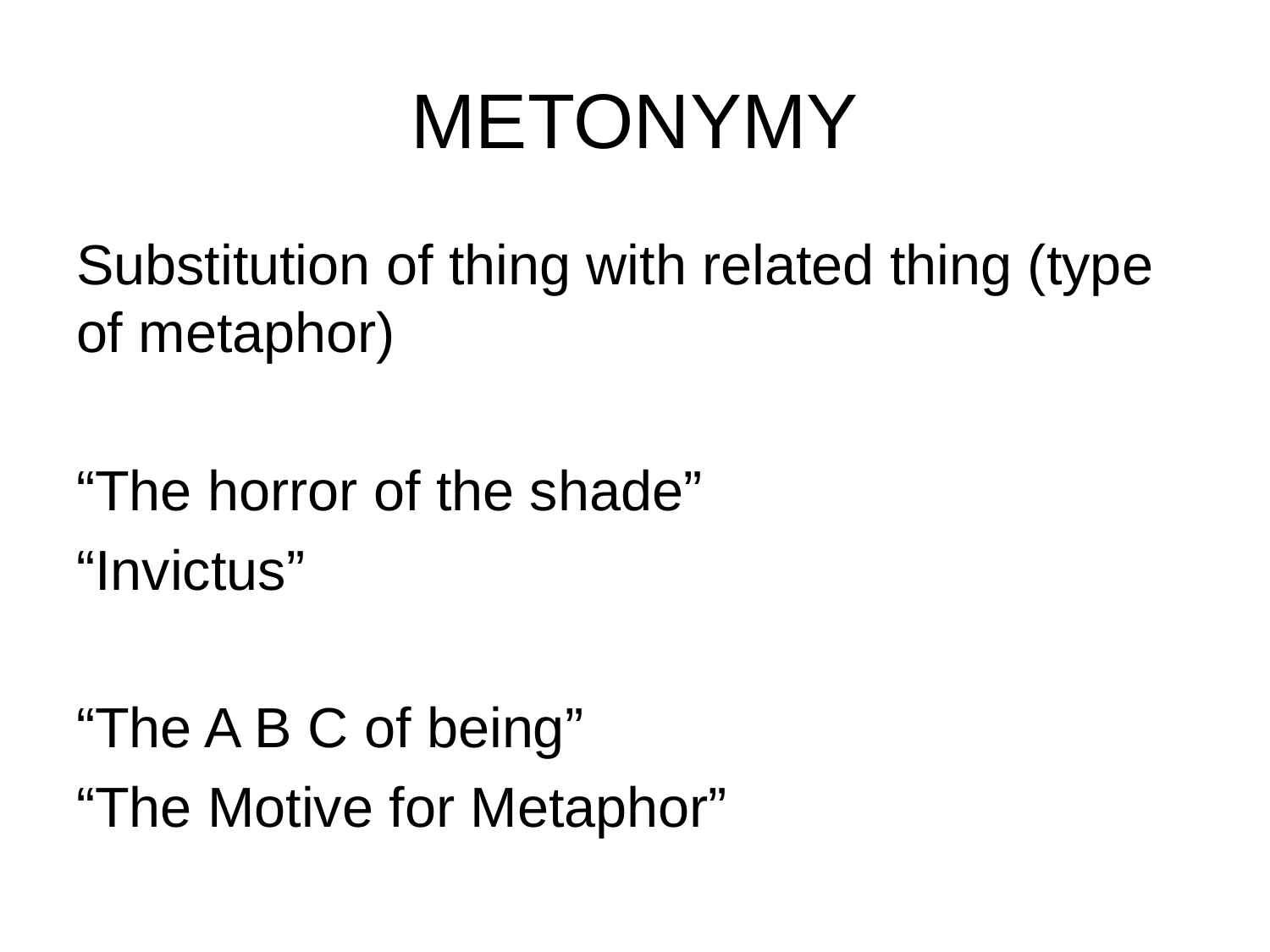

# METONYMY
Substitution of thing with related thing (type of metaphor)

“The horror of the shade”
“Invictus”

“The A B C of being”
“The Motive for Metaphor”